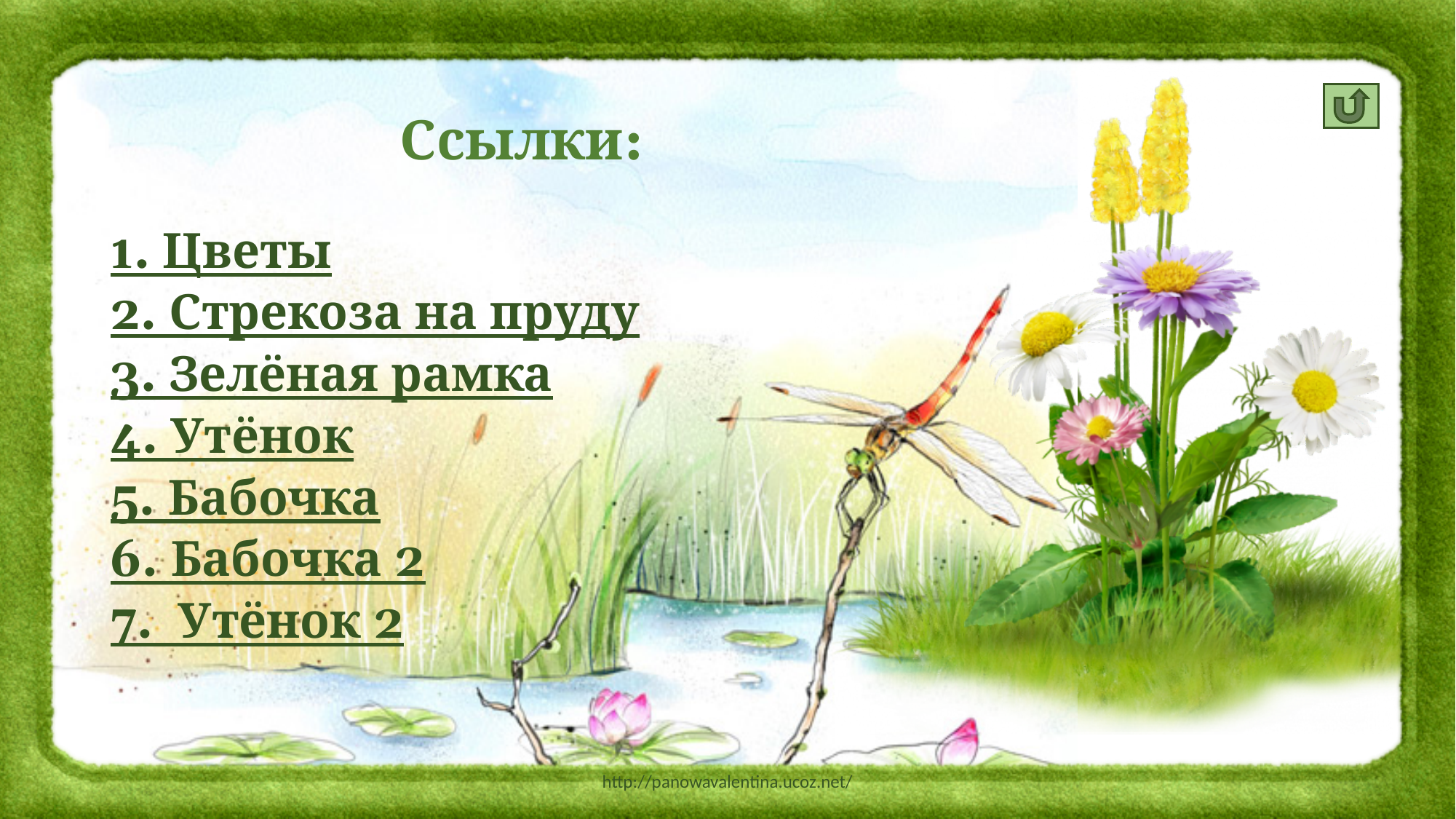

1. Цветы
2. Стрекоза на пруду
3. Зелёная рамка
4. Утёнок
5. Бабочка
6. Бабочка 2
7.  Утёнок 2
Ссылки:

http://panowavalentina.ucoz.net/